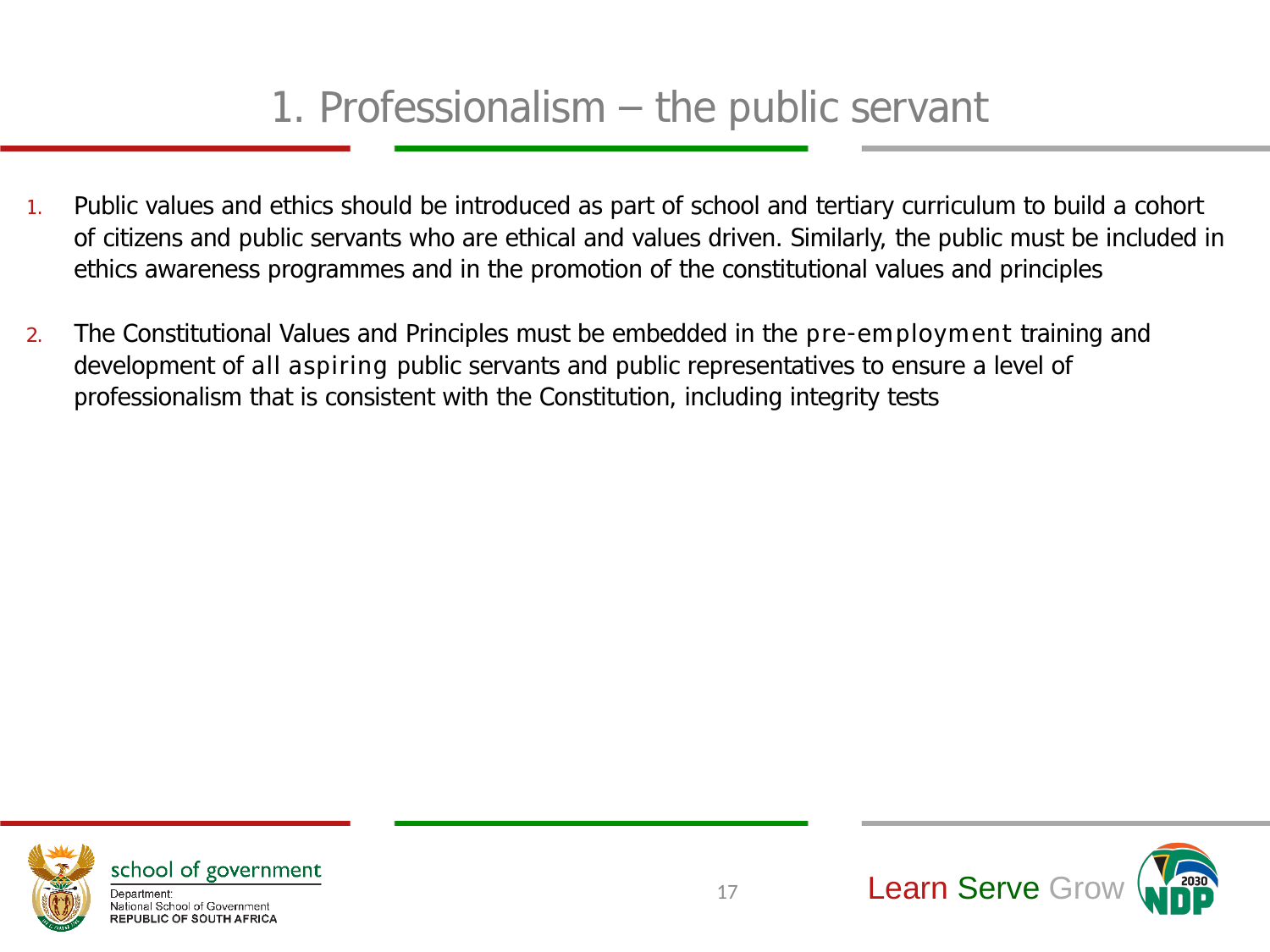

1. Professionalism – the public servant

Public values and ethics should be introduced as part of school and tertiary curriculum to build a cohort of citizens and public servants who are ethical and values driven. Similarly, the public must be included in ethics awareness programmes and in the promotion of the constitutional values and principles

The Constitutional Values and Principles must be embedded in the pre-employment training and development of all aspiring public servants and public representatives to ensure a level of professionalism that is consistent with the Constitution, including integrity tests

17